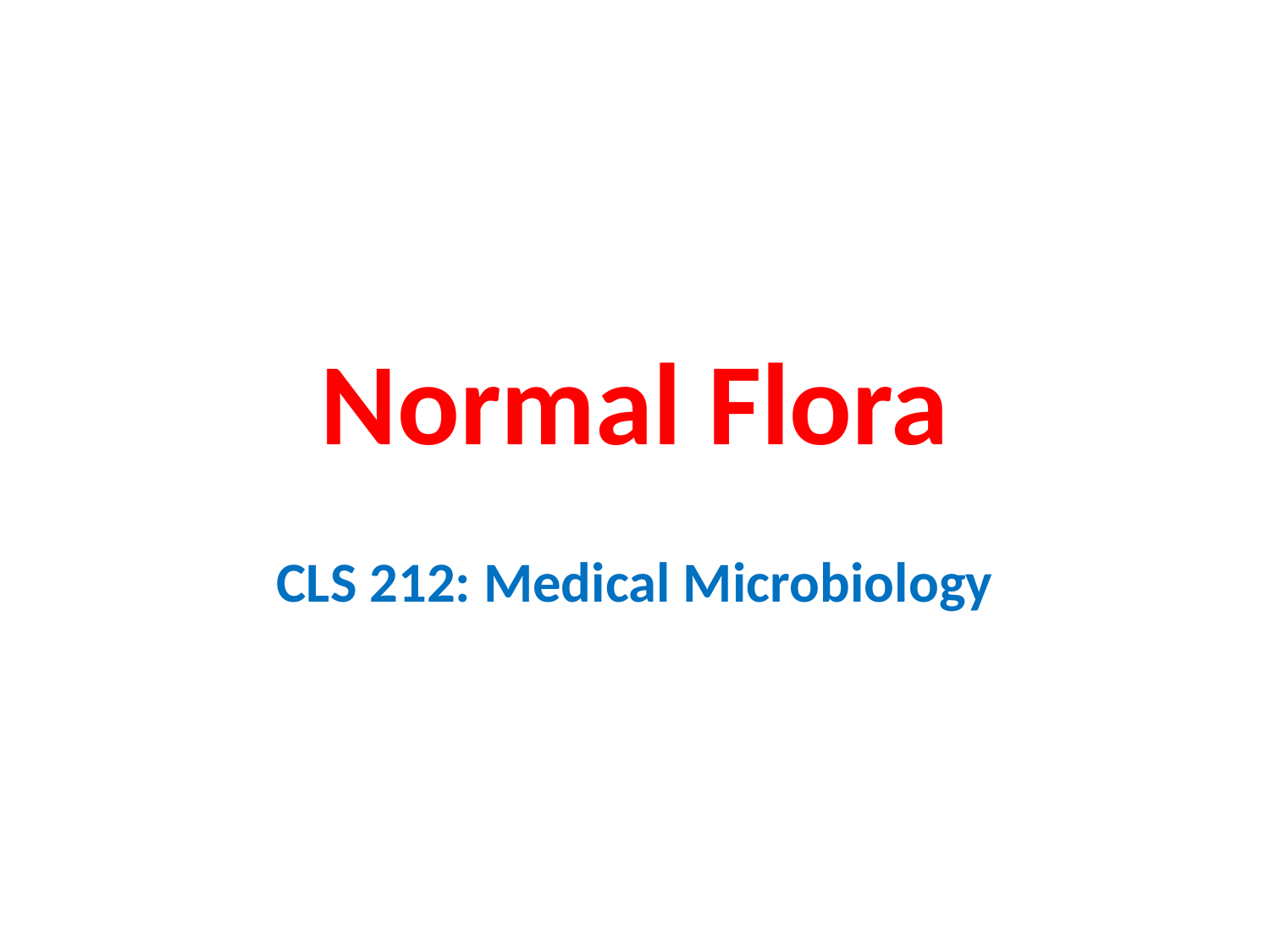

# Normal Flora
CLS 212: Medical Microbiology